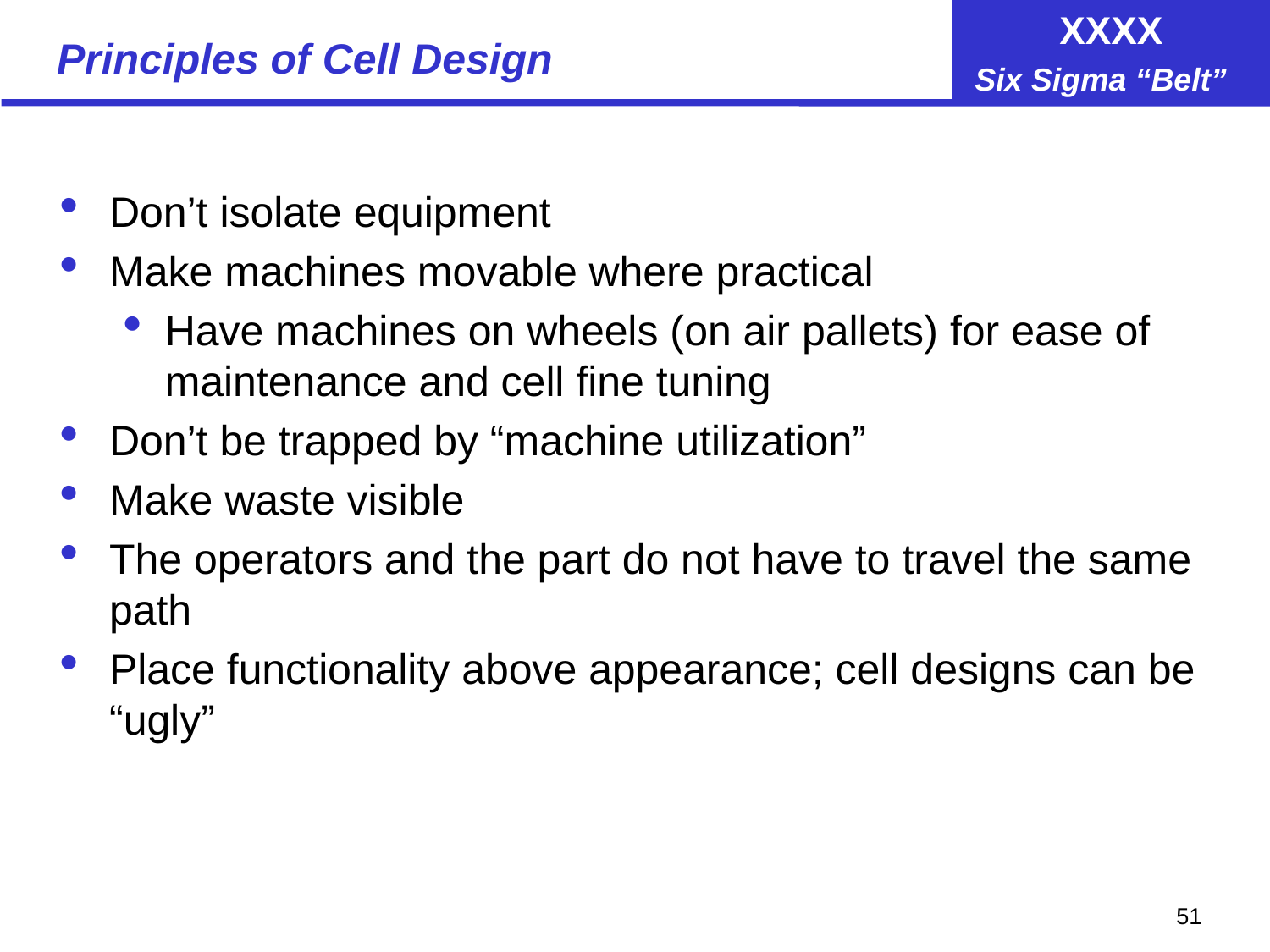

# Principles of Cell Design
Don’t isolate equipment
Make machines movable where practical
Have machines on wheels (on air pallets) for ease of maintenance and cell fine tuning
Don’t be trapped by “machine utilization”
Make waste visible
The operators and the part do not have to travel the same path
Place functionality above appearance; cell designs can be “ugly”